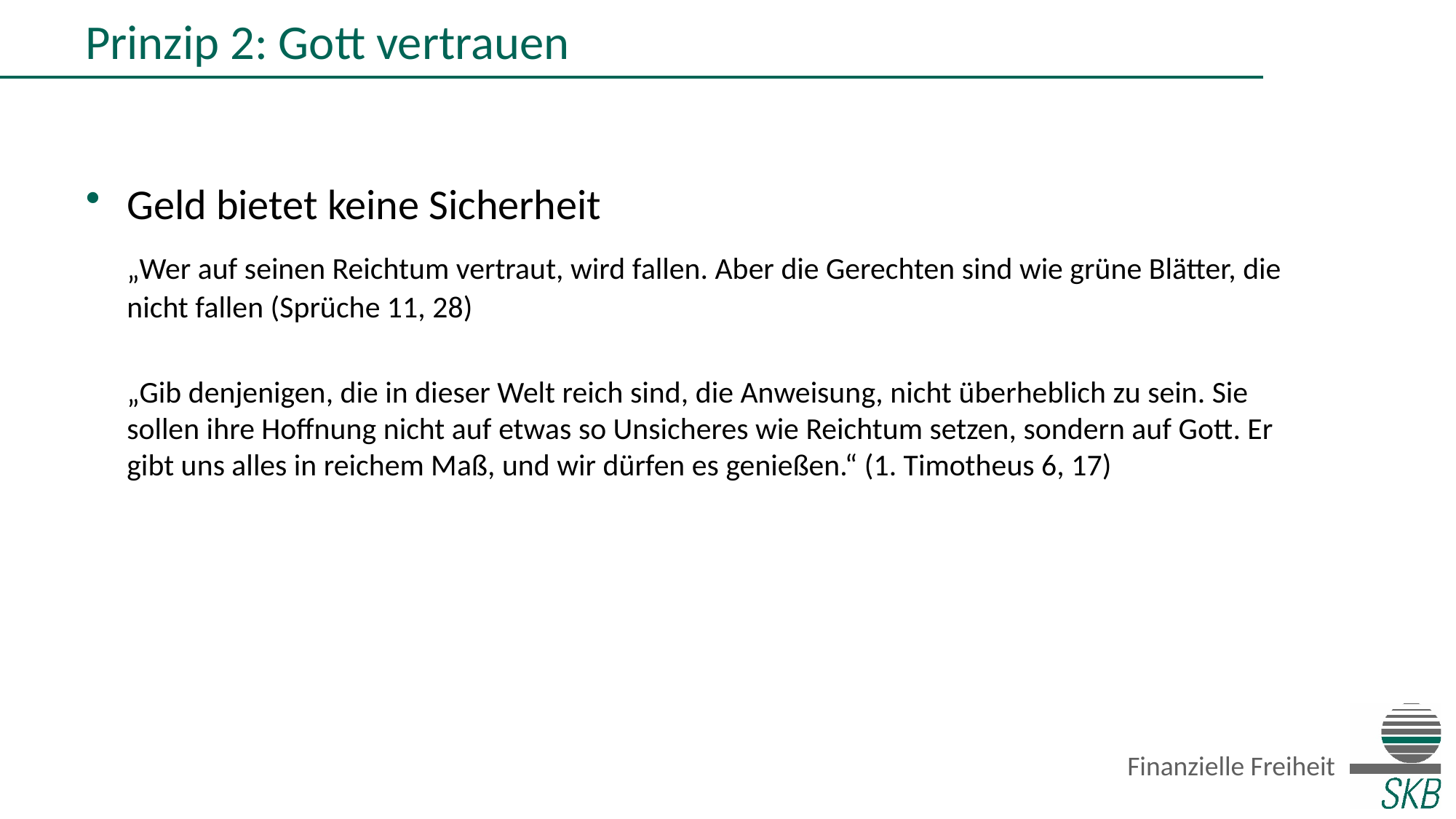

# Prinzip 2: Gott vertrauen
Geld bietet keine Sicherheit
	„Wer auf seinen Reichtum vertraut, wird fallen. Aber die Gerechten sind wie grüne Blätter, die nicht fallen (Sprüche 11, 28)

	„Gib denjenigen, die in dieser Welt reich sind, die Anweisung, nicht überheblich zu sein. Sie sollen ihre Hoffnung nicht auf etwas so Unsicheres wie Reichtum setzen, sondern auf Gott. Er gibt uns alles in reichem Maß, und wir dürfen es genießen.“ (1. Timotheus 6, 17)